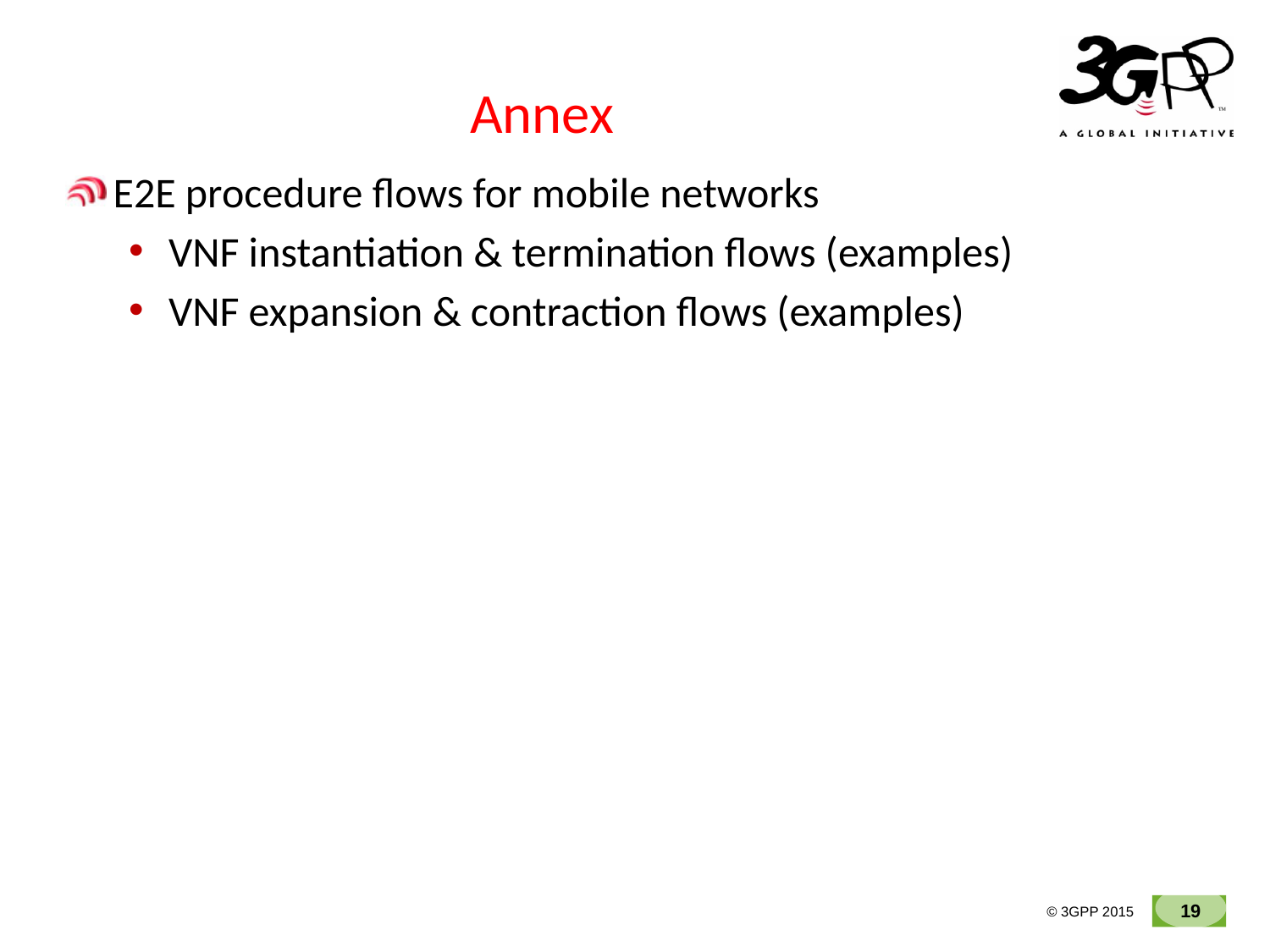

# Annex
E2E procedure flows for mobile networks
VNF instantiation & termination flows (examples)
VNF expansion & contraction flows (examples)